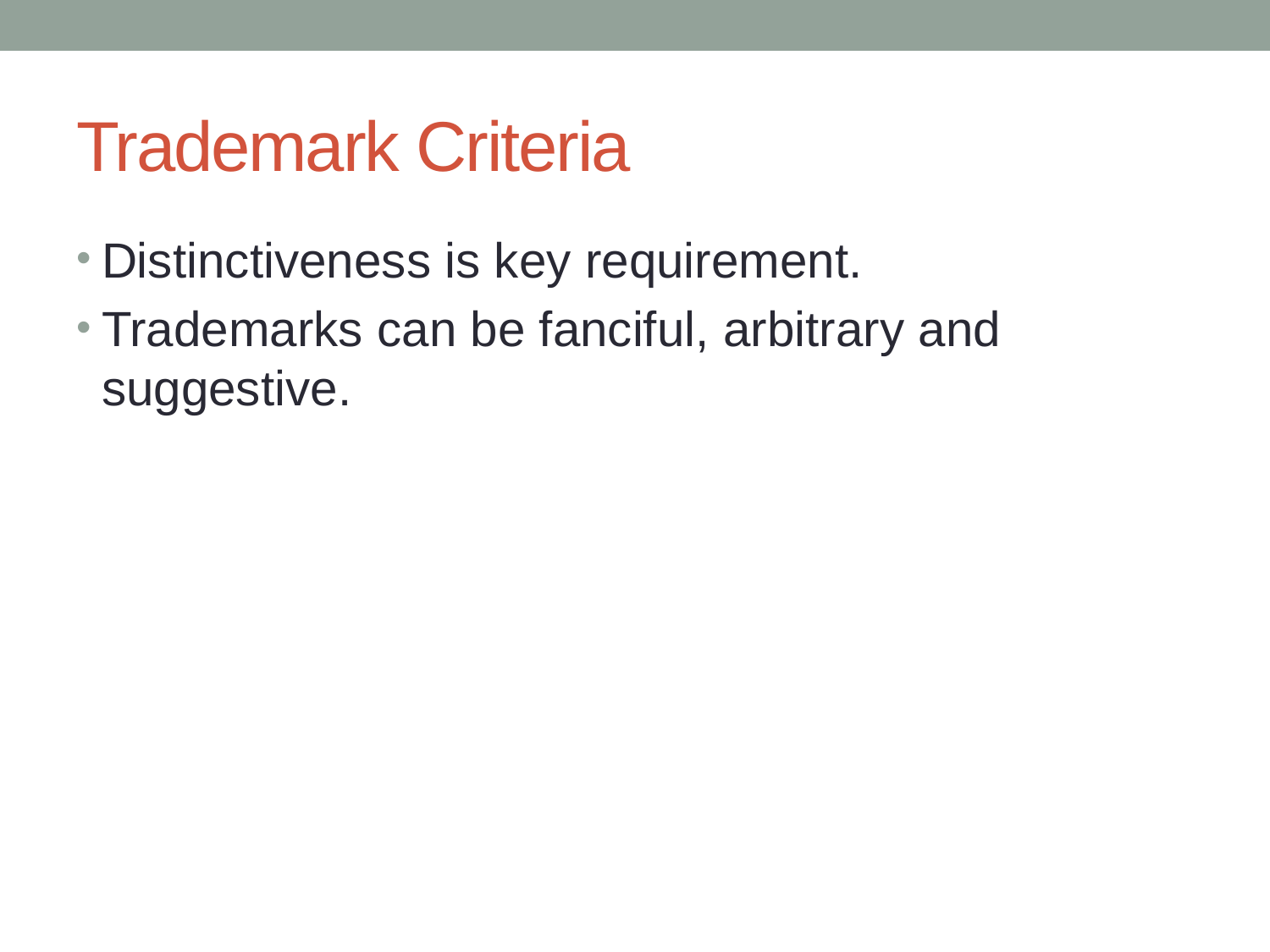

# Trademark Criteria
Distinctiveness is key requirement.
Trademarks can be fanciful, arbitrary and suggestive.